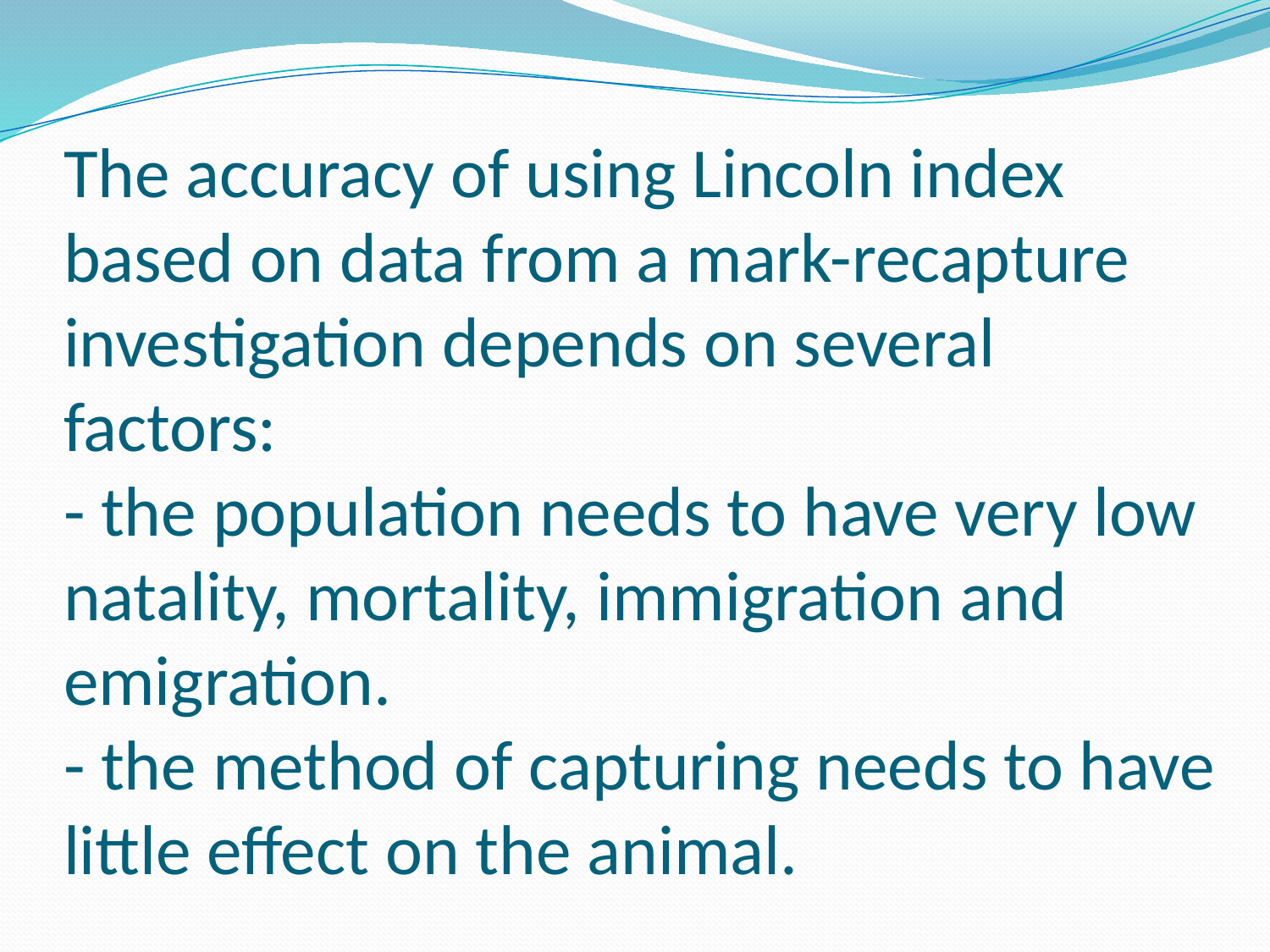

# The accuracy of using Lincoln index based on data from a mark-recapture investigation depends on several factors: - the population needs to have very low natality, mortality, immigration and emigration. - the method of capturing needs to have little effect on the animal.